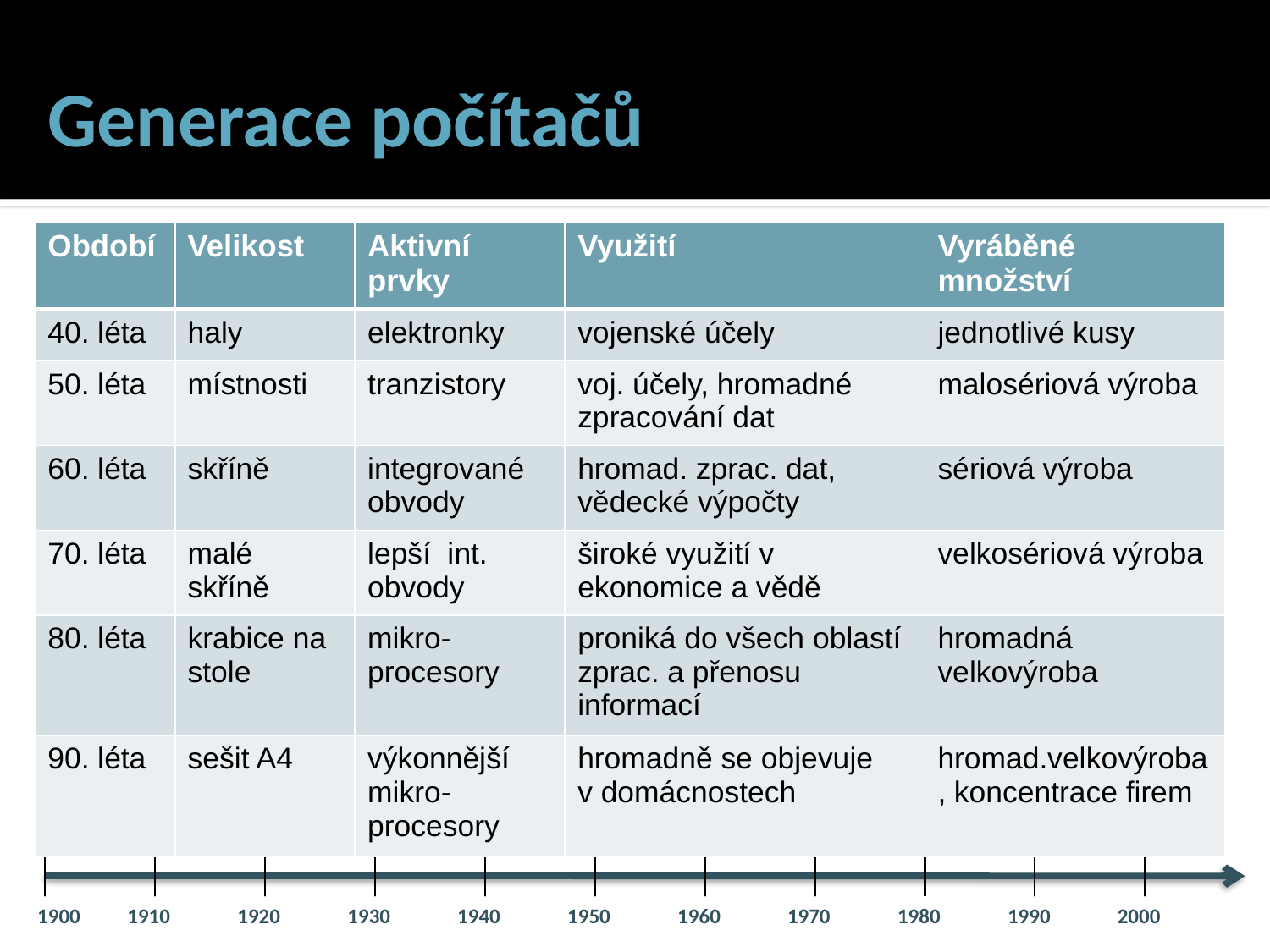

# Generace počítačů
| Období | Velikost | Aktivní prvky | Využití | Vyráběné množství |
| --- | --- | --- | --- | --- |
| 40. léta | haly | elektronky | vojenské účely | jednotlivé kusy |
| 50. léta | místnosti | tranzistory | voj. účely, hromadné zpracování dat | malosériová výroba |
| 60. léta | skříně | integrované obvody | hromad. zprac. dat, vědecké výpočty | sériová výroba |
| 70. léta | malé skříně | lepší int. obvody | široké využití v  ekonomice a vědě | velkosériová výroba |
| 80. léta | krabice na stole | mikro-procesory | proniká do všech oblastí zprac. a přenosu informací | hromadná velkovýroba |
| 90. léta | sešit A4 | výkonnější mikro-procesory | hromadně se objevuje v domácnostech | hromad.velkovýroba, koncentrace firem |
Časová osa

1900
1910
1920
1930
1940
1950
1960
1970
1980
1990
2000